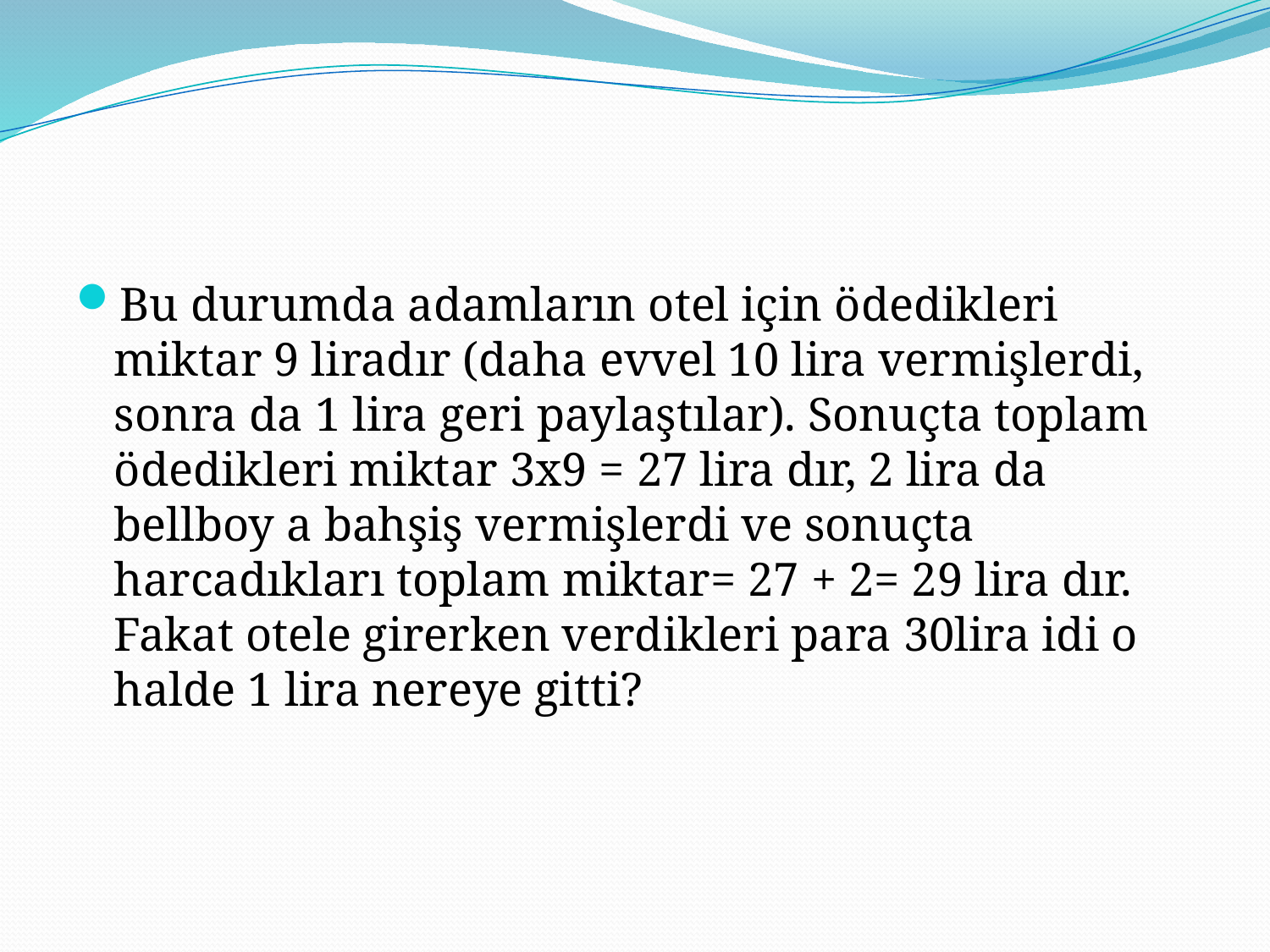

#
Bu durumda adamların otel için ödedikleri miktar 9 liradır (daha evvel 10 lira vermişlerdi, sonra da 1 lira geri paylaştılar). Sonuçta toplam ödedikleri miktar 3x9 = 27 lira dır, 2 lira da bellboy a bahşiş vermişlerdi ve sonuçta harcadıkları toplam miktar= 27 + 2= 29 lira dır. Fakat otele girerken verdikleri para 30lira idi o halde 1 lira nereye gitti?